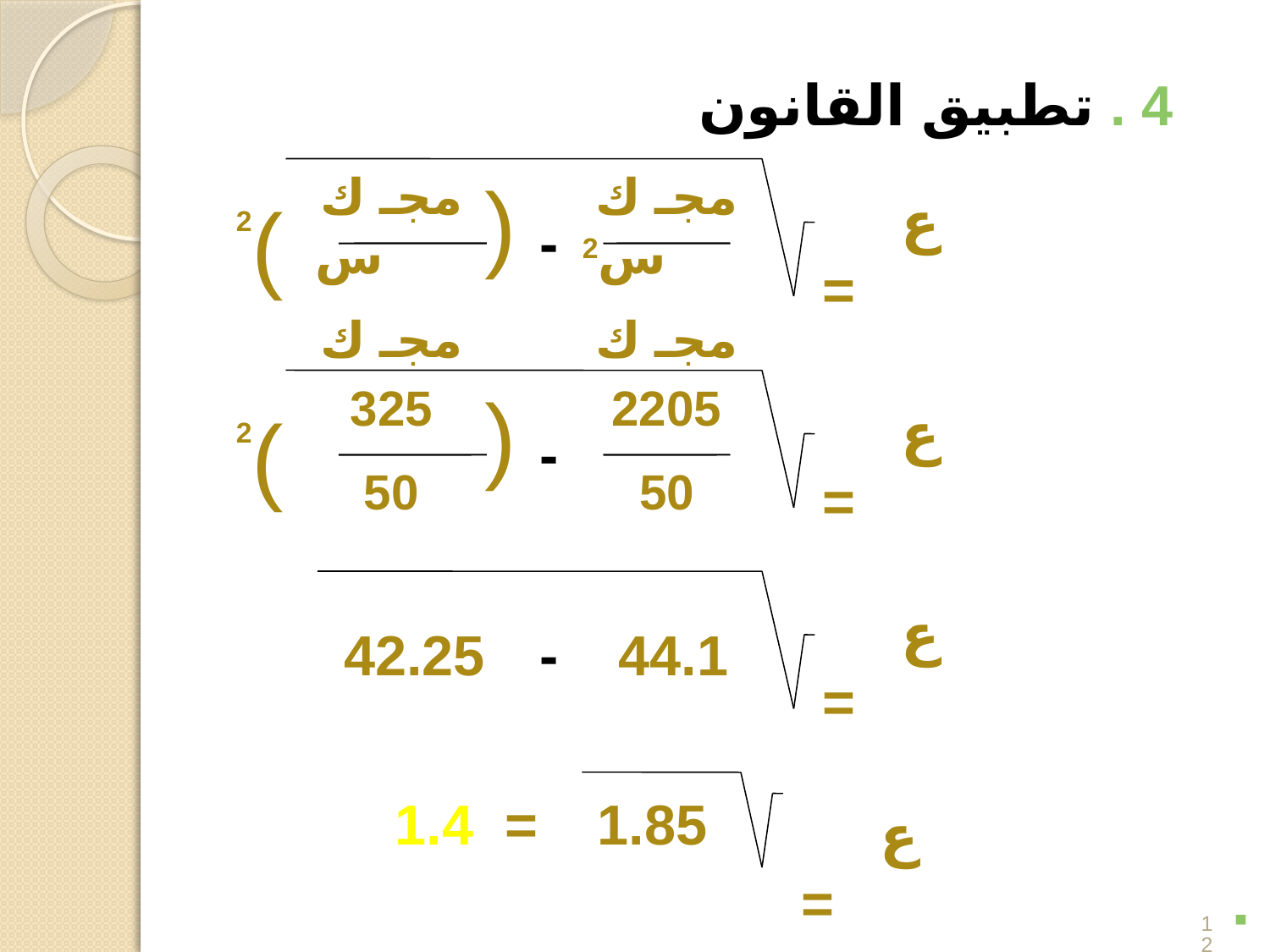

4 . تطبيق القانون

مجـ ك س
مجـ ك
(
مجـ ك س2
مجـ ك

)2
ع =
-

325
50
(
2205
50

)2
ع =
-

ع =
42.25
-
44.1

=  1.4
1.85

ع =
12